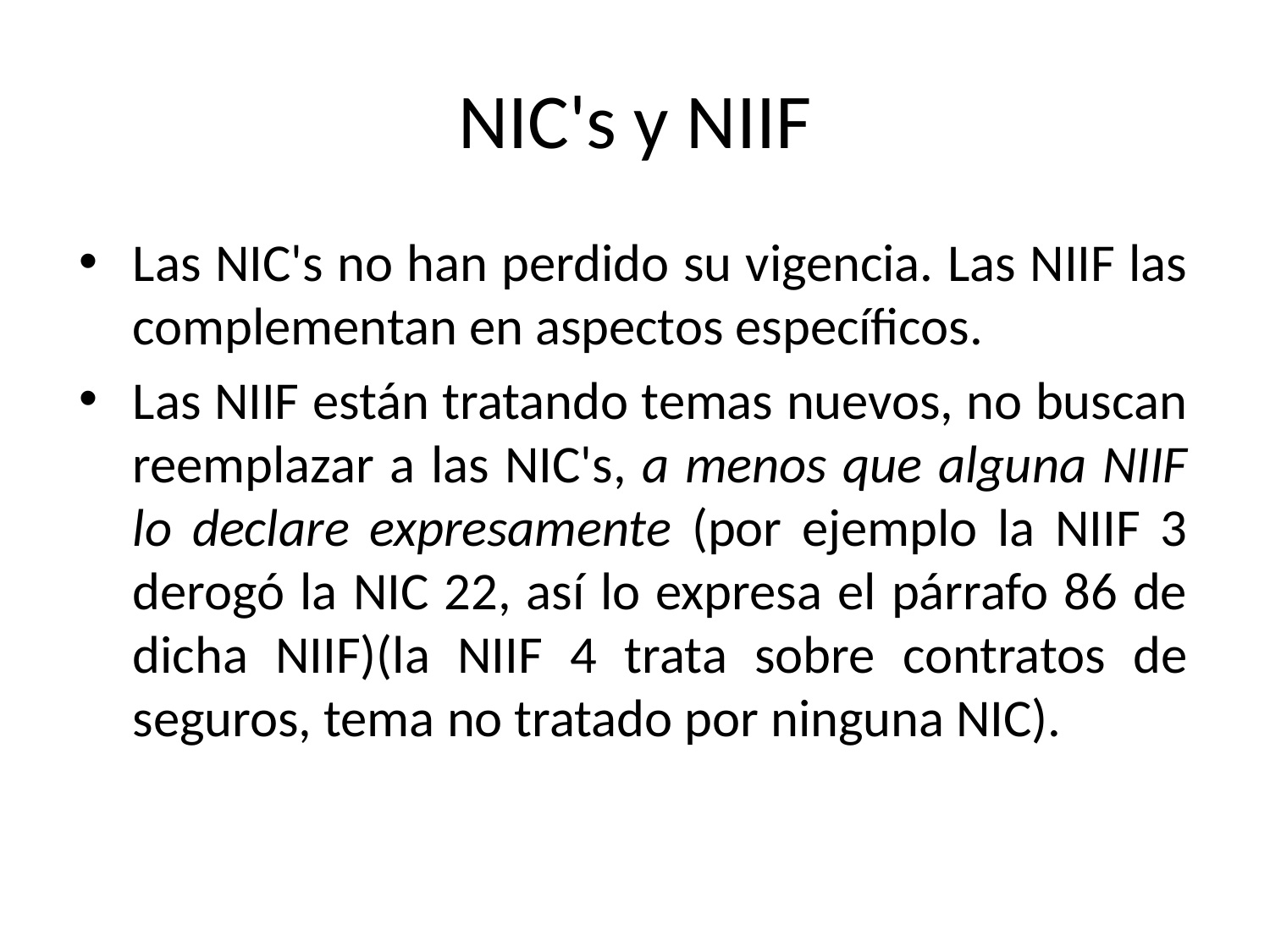

# NIC's y NIIF
Las NIC's no han perdido su vigencia. Las NIIF las complementan en aspectos específicos.
Las NIIF están tratando temas nuevos, no buscan reemplazar a las NIC's, a menos que alguna NIIF lo declare expresamente (por ejemplo la NIIF 3 derogó la NIC 22, así lo expresa el párrafo 86 de dicha NIIF)(la NIIF 4 trata sobre contratos de seguros, tema no tratado por ninguna NIC).